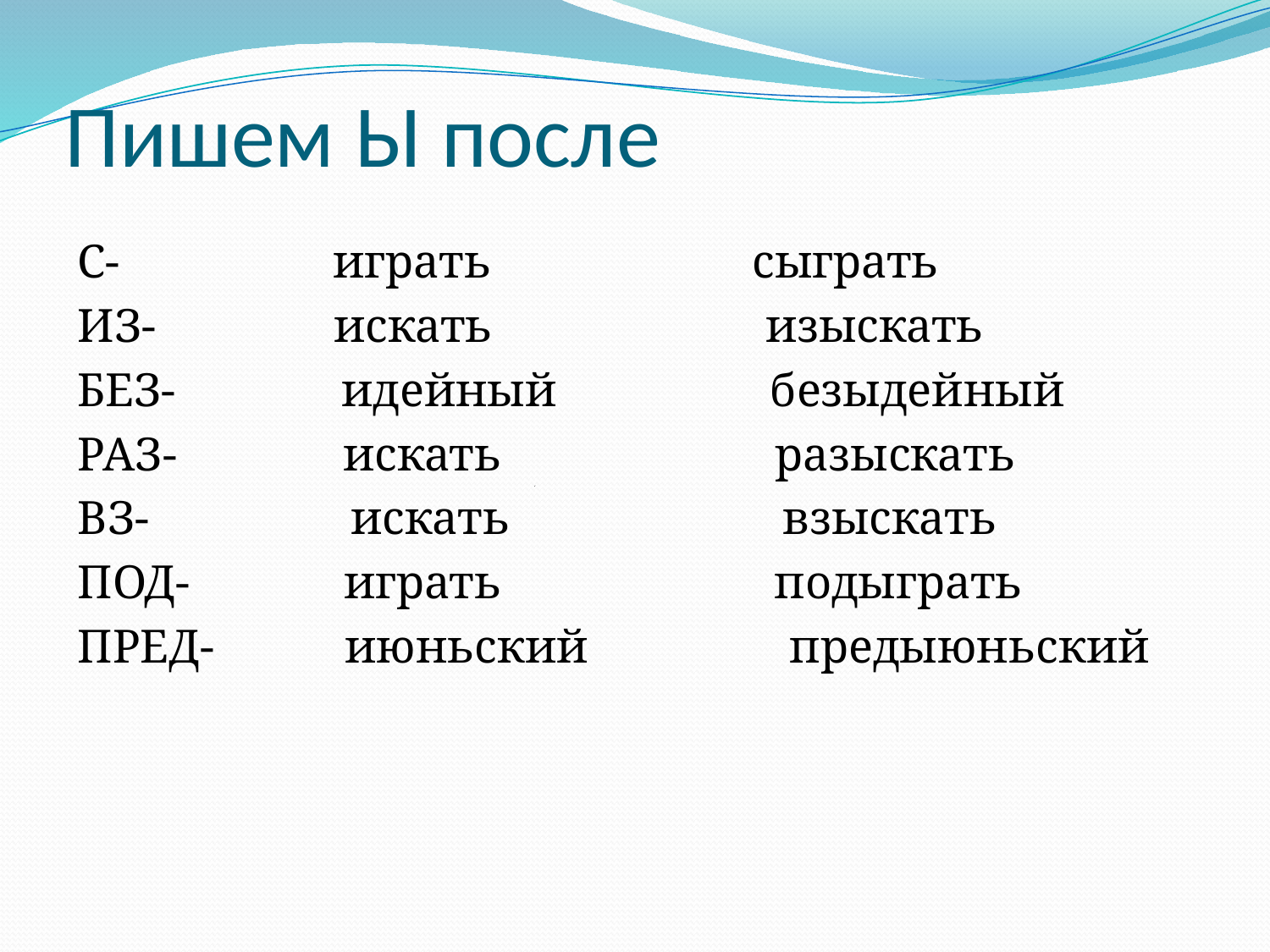

# Пишем Ы после
С-                  играть                      сыграть
ИЗ-               искать                       изыскать
БЕЗ-              идейный                  безыдейный
РАЗ-              искать                       разыскать
ВЗ-                 искать                       взыскать
ПОД-             играть                       подыграть
ПРЕД-           июньский                 предыюньский